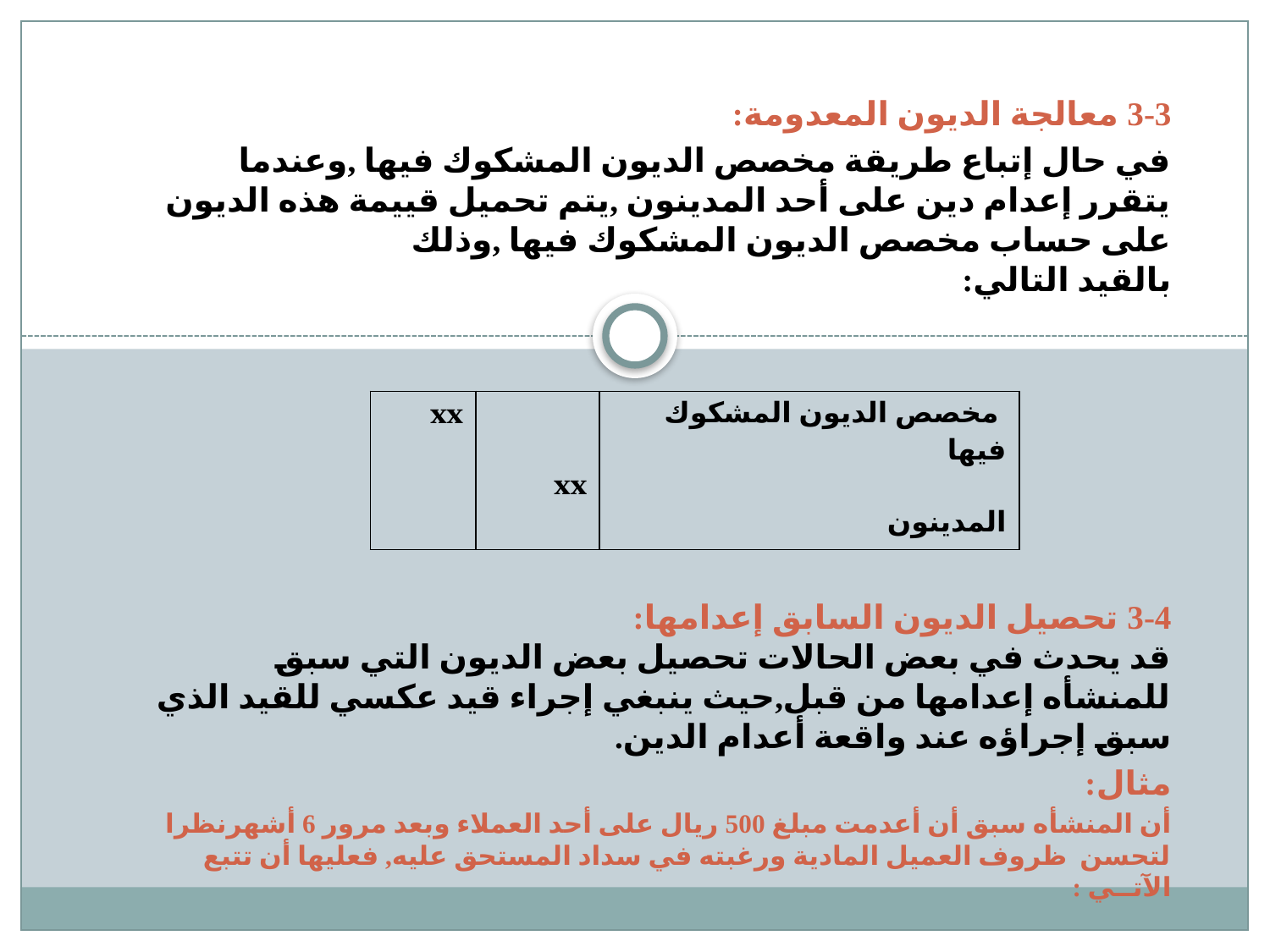

3-3 معالجة الديون المعدومة:
في حال إتباع طريقة مخصص الديون المشكوك فيها ,وعندما يتقرر إعدام دين على أحد المدينون ,يتم تحميل قييمة هذه الديون على حساب مخصص الديون المشكوك فيها ,وذلك
بالقيد التالي:

3-4 تحصيل الديون السابق إعدامها:
قد يحدث في بعض الحالات تحصيل بعض الديون التي سبق  للمنشأه إعدامها من قبل,حيث ينبغي إجراء قيد عكسي للقيد الذي سبق إجراؤه عند واقعة أعدام الدين.
مثال:
أن المنشأه سبق أن أعدمت مبلغ 500 ريال على أحد العملاء وبعد مرور 6 أشهرنظرا لتحسن  ظروف العميل المادية ورغبته في سداد المستحق عليه, فعليها أن تتبع الآتــي :
| xx | xx | مخصص الديون المشكوك فيها المدينون |
| --- | --- | --- |